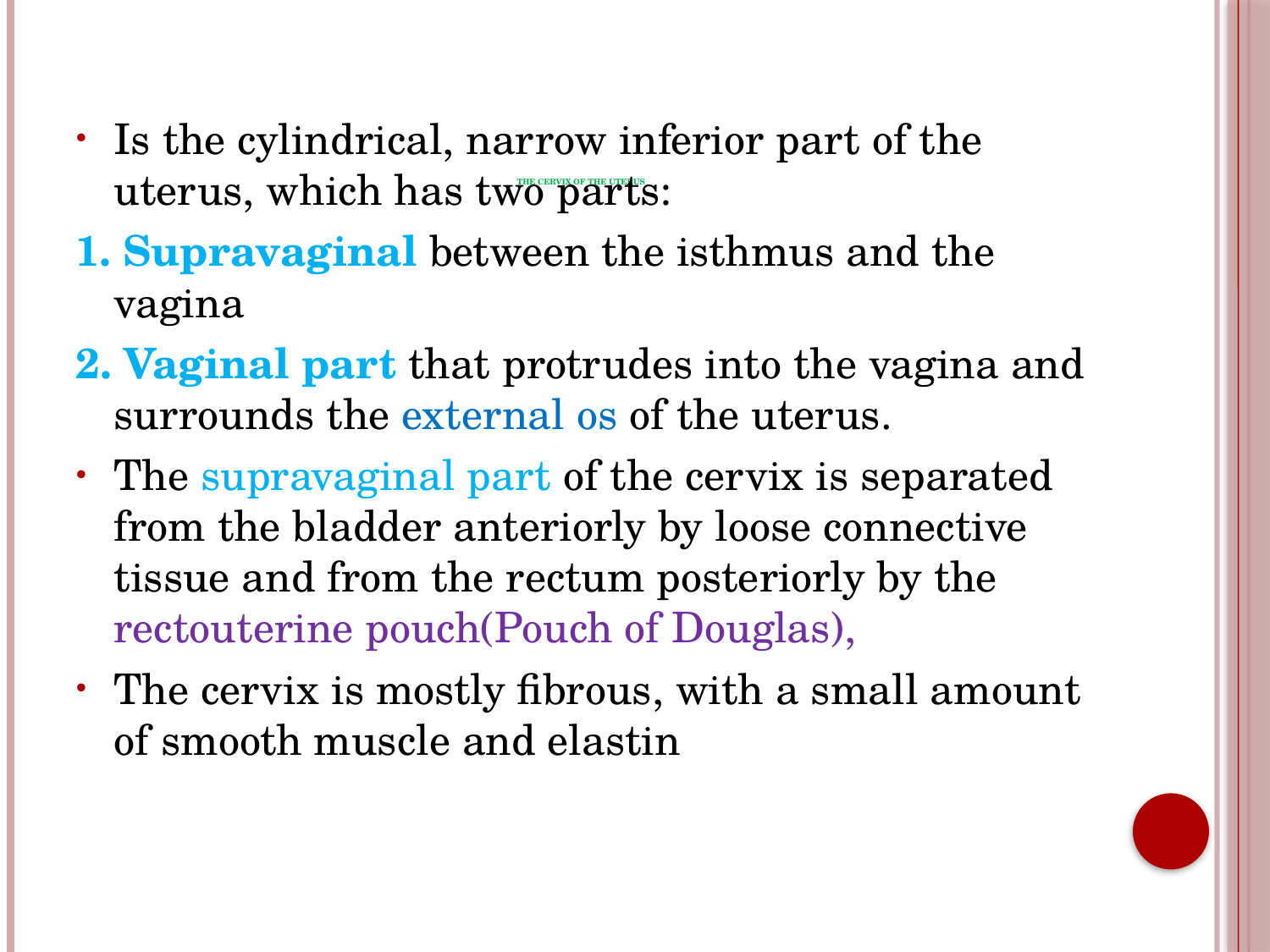

Is the cylindrical, narrow inferior part of the uterus, which has two parts:
1. Supravaginal between the isthmus and the vagina
2. Vaginal part that protrudes into the vagina and surrounds the external os of the uterus.
The supravaginal part of the cervix is separated from the bladder anteriorly by loose connective tissue and from the rectum posteriorly by the rectouterine pouch(Pouch of Douglas),
The cervix is mostly fibrous, with a small amount of smooth muscle and elastin
# The Cervix of the Uterus